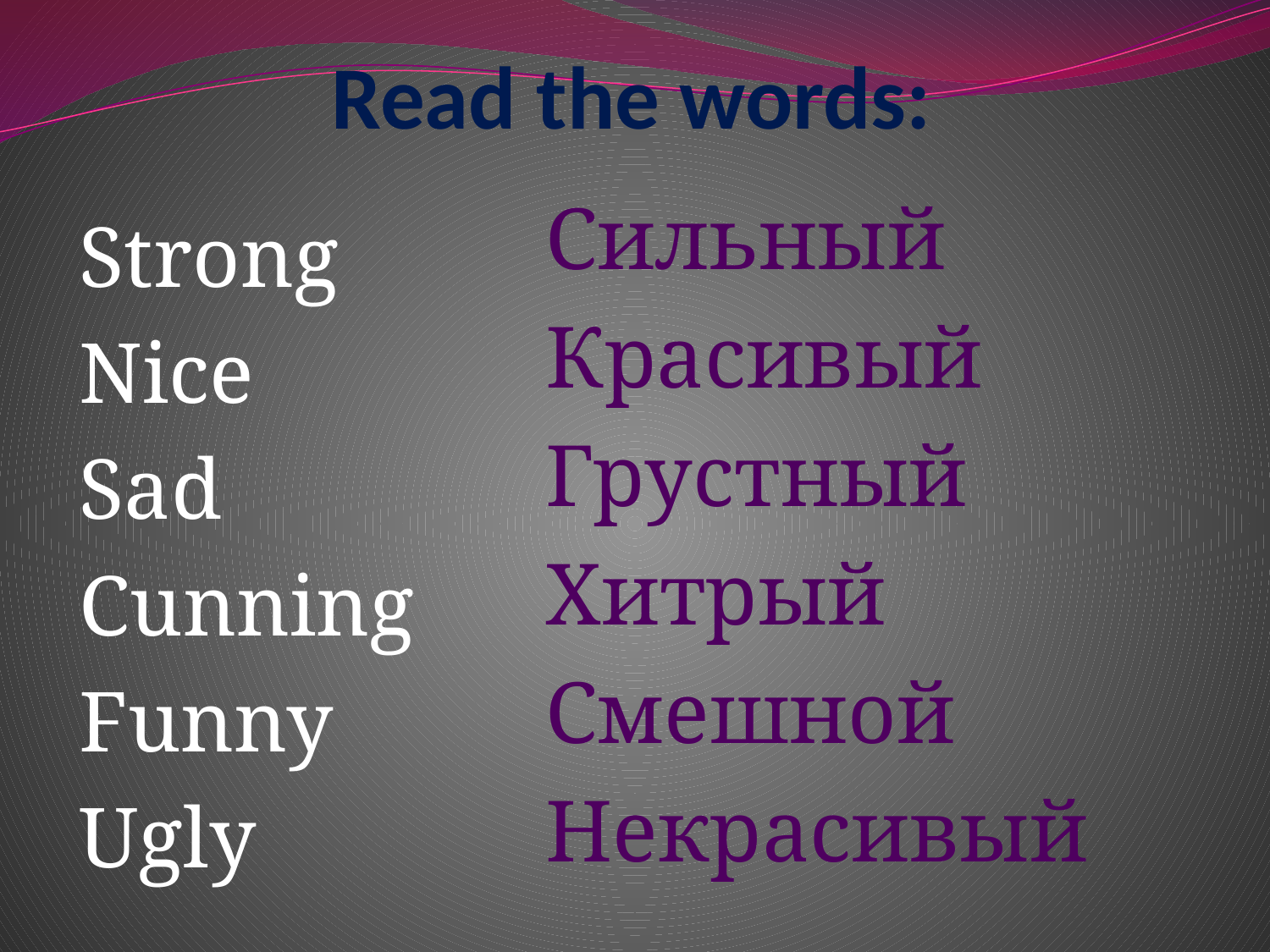

# Read the words:
Сильный
Красивый
Грустный
Хитрый
Смешной
Некрасивый

Strong
Nice
Sad
Cunning
Funny
Ugly